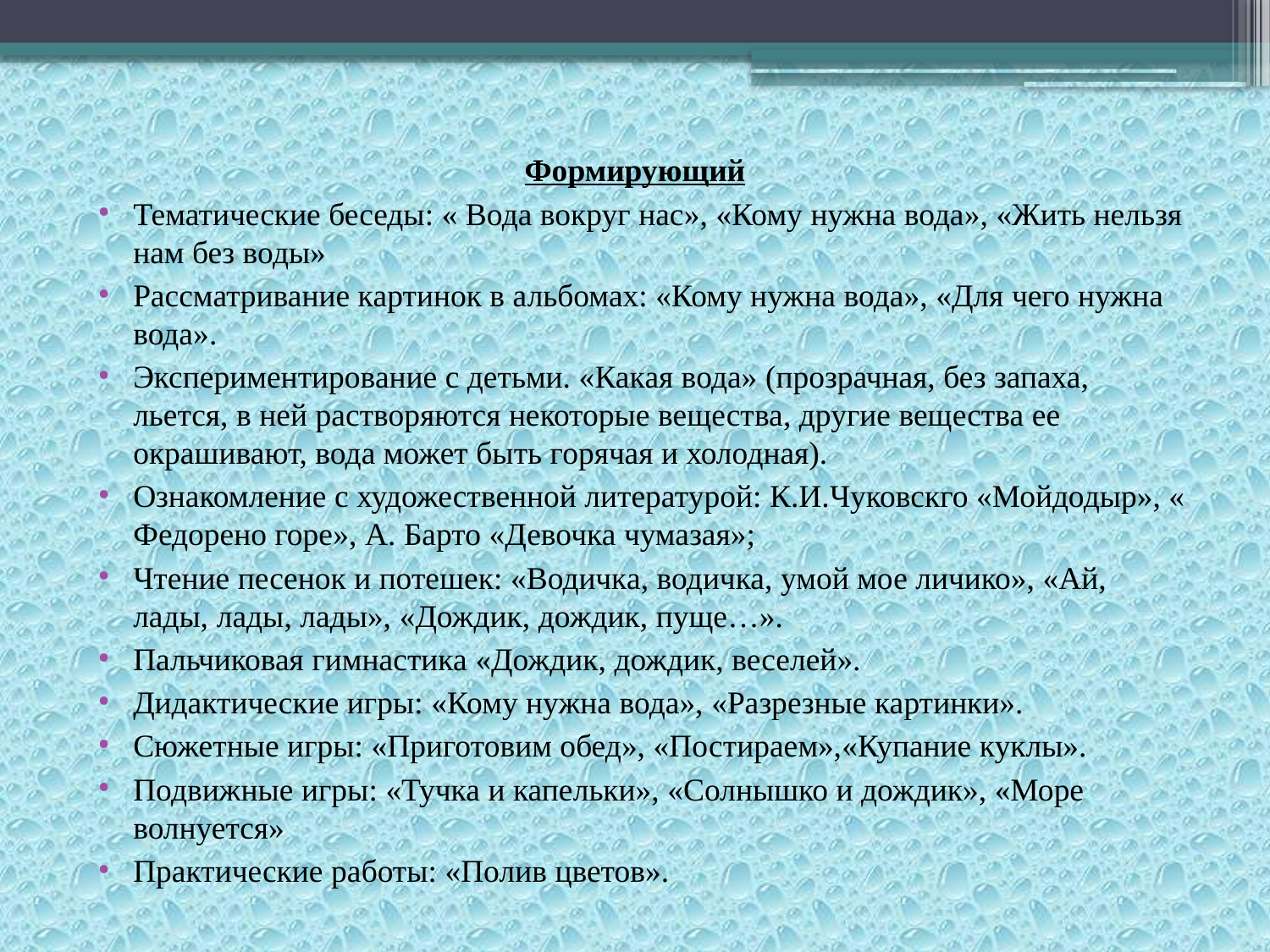

Формирующий
Тематические беседы: « Вода вокруг нас», «Кому нужна вода», «Жить нельзя нам без воды»
Рассматривание картинок в альбомах: «Кому нужна вода», «Для чего нужна вода».
Экспериментирование с детьми. «Какая вода» (прозрачная, без запаха, льется, в ней растворяются некоторые вещества, другие вещества ее окрашивают, вода может быть горячая и холодная).
Ознакомление с художественной литературой: К.И.Чуковскго «Мойдодыр», « Федорено горе», А. Барто «Девочка чумазая»;
Чтение песенок и потешек: «Водичка, водичка, умой мое личико», «Ай, лады, лады, лады», «Дождик, дождик, пуще…».
Пальчиковая гимнастика «Дождик, дождик, веселей».
Дидактические игры: «Кому нужна вода», «Разрезные картинки».
Сюжетные игры: «Приготовим обед», «Постираем»,«Купание куклы».
Подвижные игры: «Тучка и капельки», «Солнышко и дождик», «Море волнуется»
Практические работы: «Полив цветов».